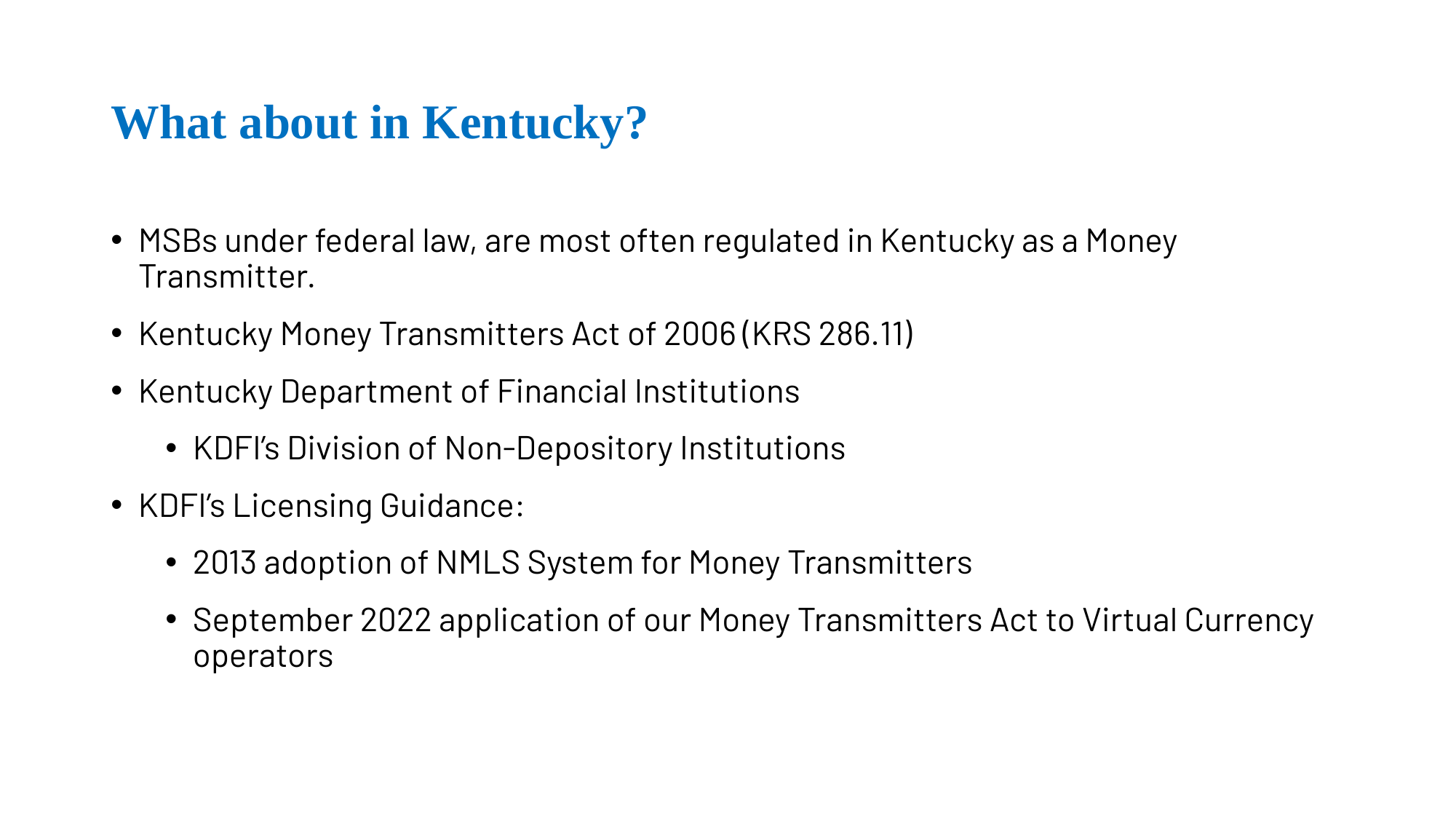

# What about in Kentucky?
MSBs under federal law, are most often regulated in Kentucky as a Money Transmitter.
Kentucky Money Transmitters Act of 2006 (KRS 286.11)
Kentucky Department of Financial Institutions
KDFI’s Division of Non-Depository Institutions
KDFI’s Licensing Guidance:
2013 adoption of NMLS System for Money Transmitters
September 2022 application of our Money Transmitters Act to Virtual Currency operators